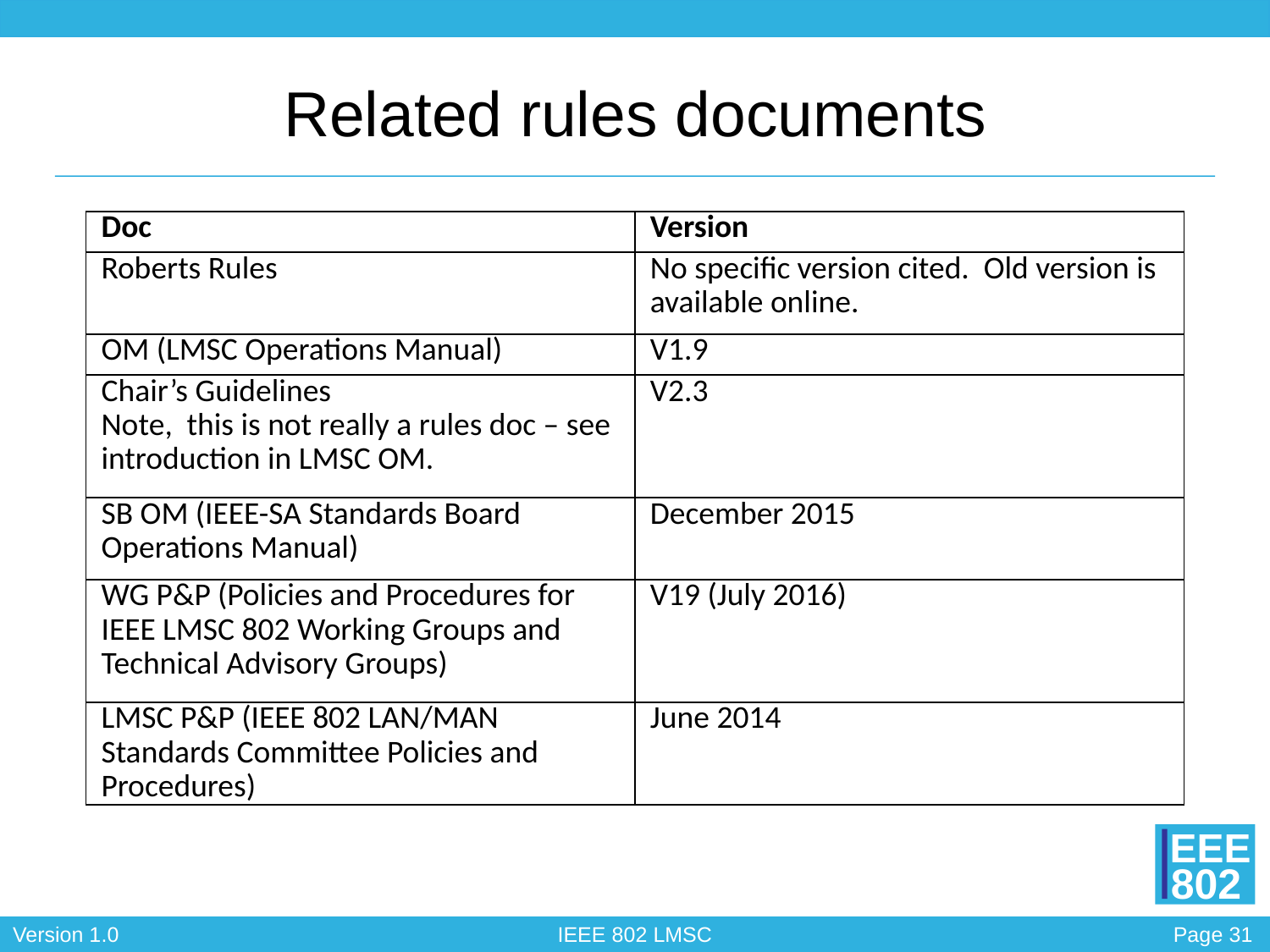

# Related rules documents
| Doc | Version |
| --- | --- |
| Roberts Rules | No specific version cited. Old version is available online. |
| OM (LMSC Operations Manual) | V1.9 |
| Chair’s Guidelines Note, this is not really a rules doc – see introduction in LMSC OM. | V2.3 |
| SB OM (IEEE-SA Standards Board Operations Manual) | December 2015 |
| WG P&P (Policies and Procedures for IEEE LMSC 802 Working Groups and Technical Advisory Groups) | V19 (July 2016) |
| LMSC P&P (IEEE 802 LAN/MAN Standards Committee Policies and Procedures) | June 2014 |